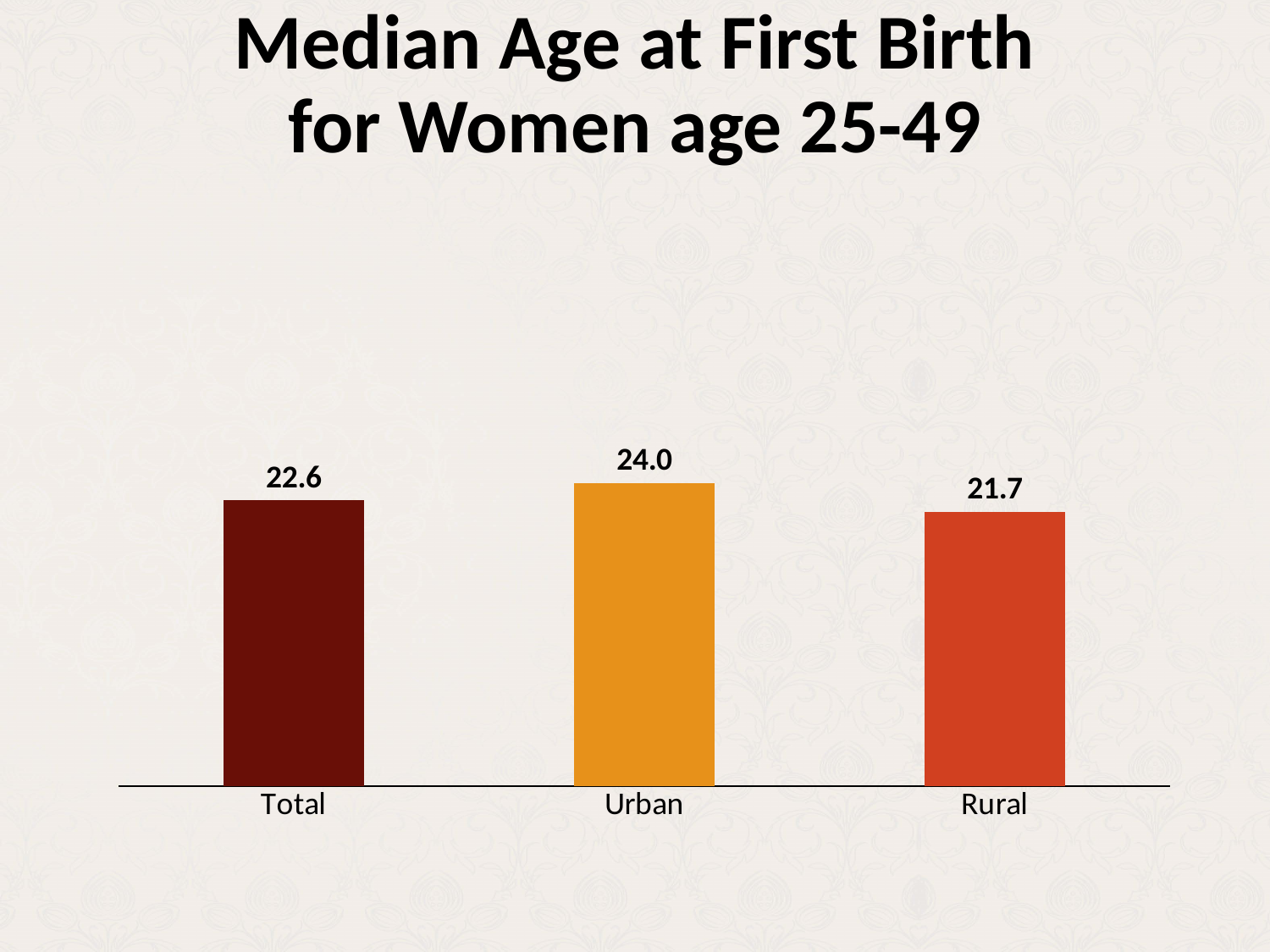

# Median Age at First Birth for Women age 25-49

### Chart

| Category | Column1 |
|---|---|
| Total | 22.6 |
| Urban | 24.0 |
| Rural | 21.7 |